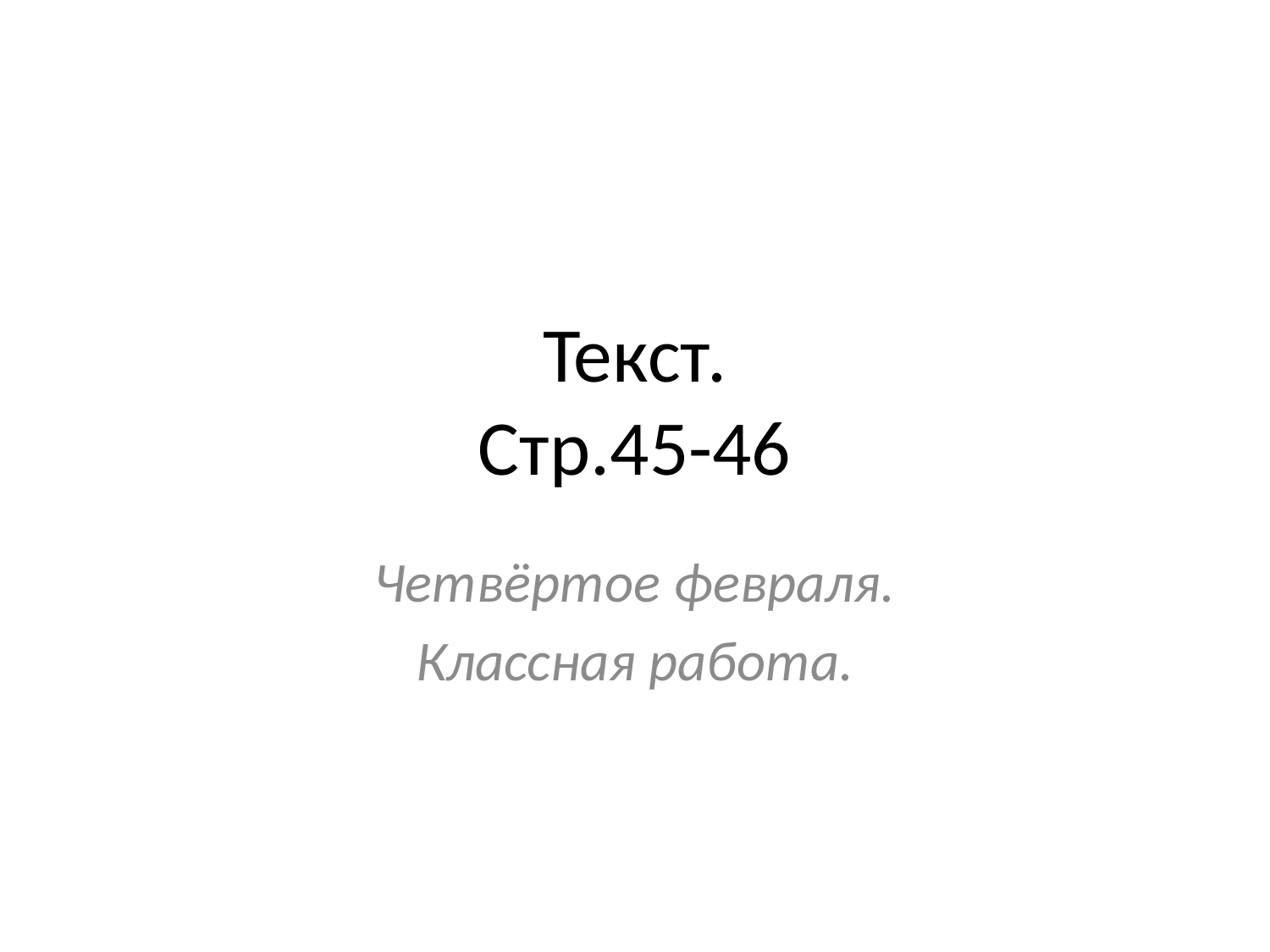

# Текст. Стр.45-46
Четвёртое февраля.
Классная работа.